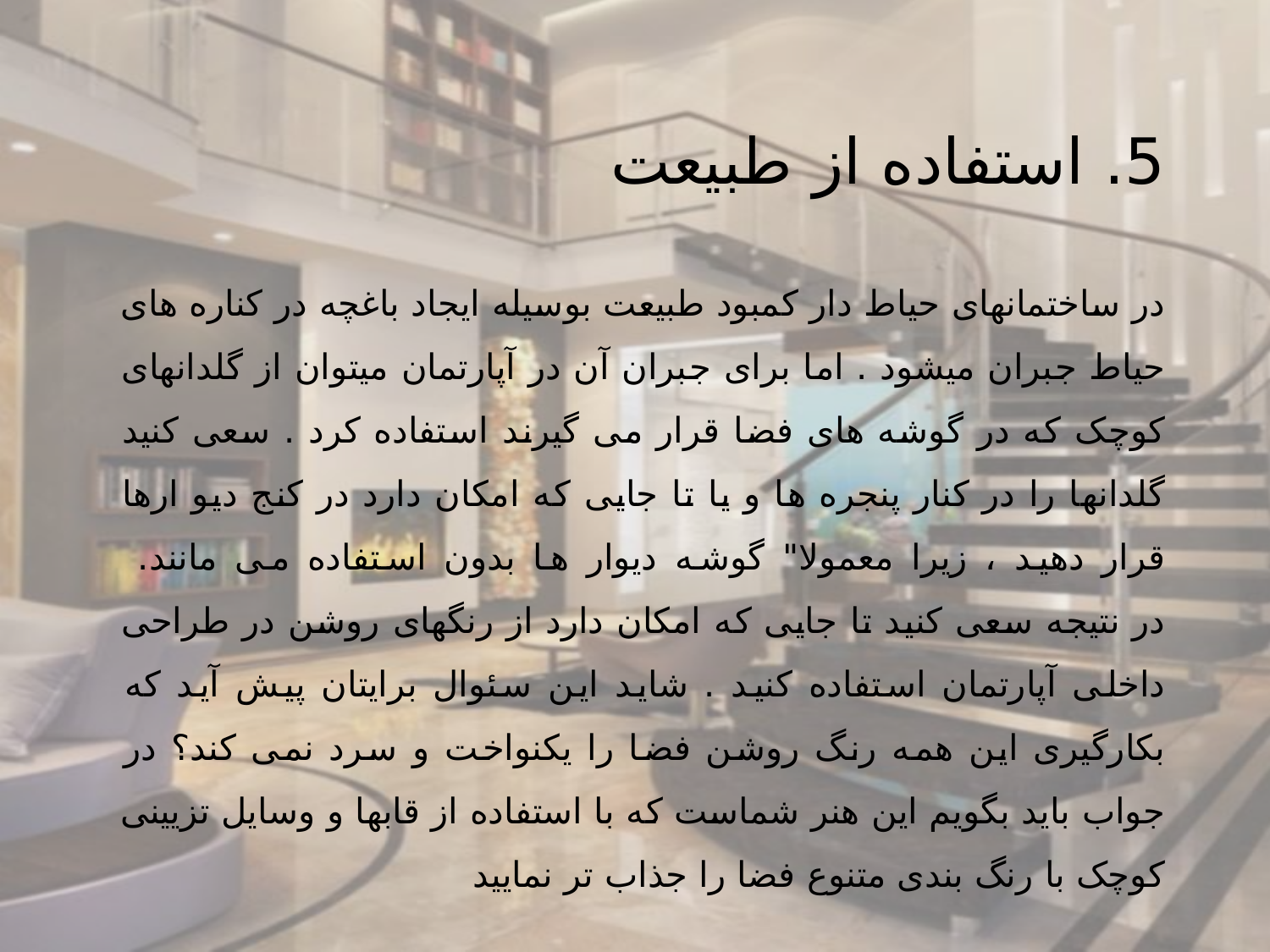

5. استفاده از طبیعت
در ساختمانهای حیاط دار کمبود طبیعت بوسیله ایجاد باغچه در کناره های حیاط جبران میشود . اما برای جبران آن در آپارتمان میتوان از گلدانهای کوچک که در گوشه های فضا قرار می گیرند استفاده کرد . سعی کنید گلدانها را در کنار پنجره ها و یا تا جایی که امکان دارد در کنج دیو ارها قرار دهید ، زیرا معمولا" گوشه دیوار ها بدون استفاده می مانند.
در نتیجه سعی کنید تا جایی که امکان دارد از رنگهای روشن در طراحی داخلی آپارتمان استفاده کنید . شاید این سئوال برایتان پیش آید که بکارگیری این همه رنگ روشن فضا را یکنواخت و سرد نمی کند؟ در جواب باید بگویم این هنر شماست که با استفاده از قابها و وسایل تزیینی کوچک با رنگ بندی متنوع فضا را جذاب تر نمایید